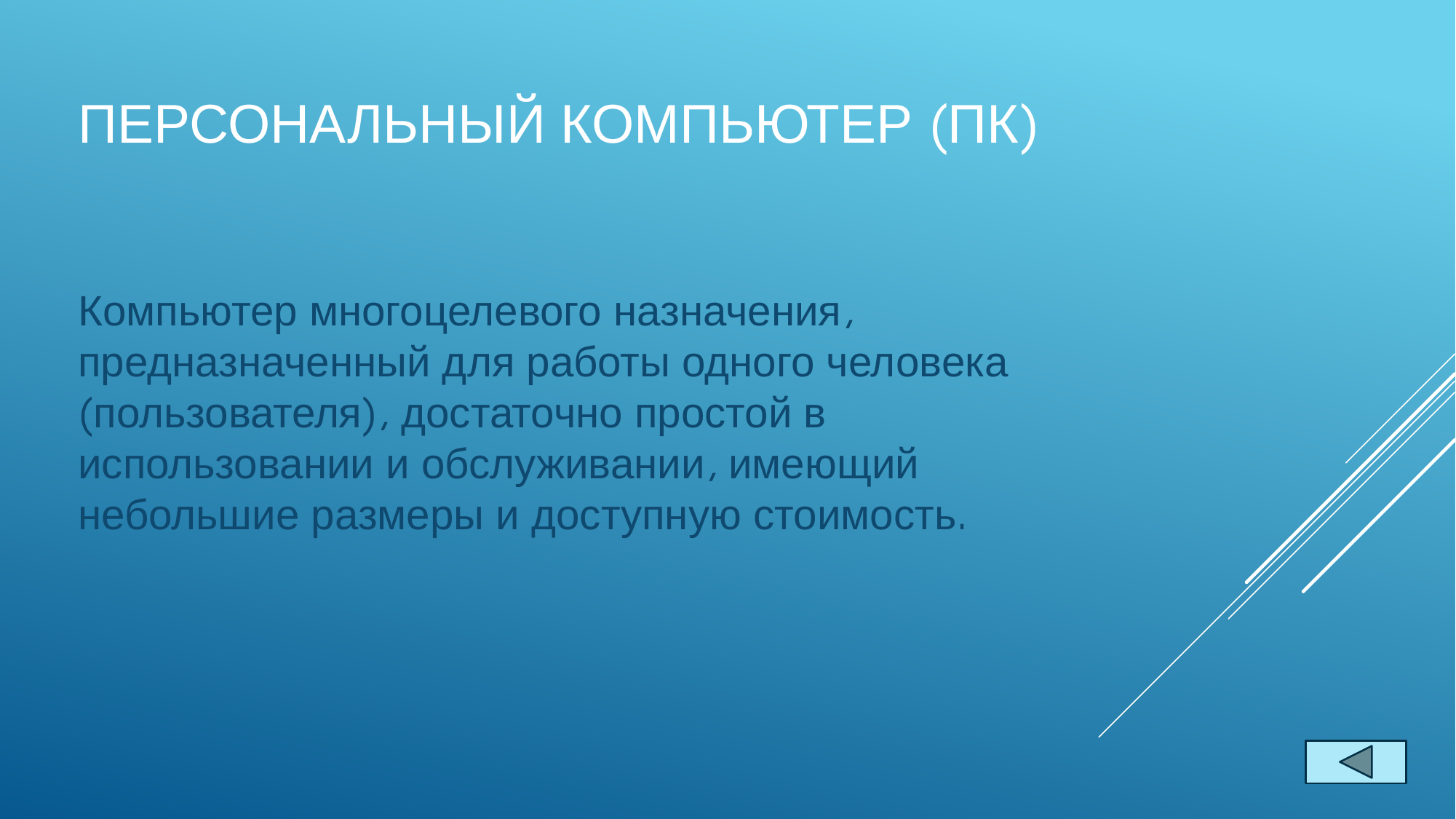

# ПЕРСОНАЛЬНЫЙ КОМПЬЮТЕР (ПК)
Компьютер многоцелевого назначения, предназначенный для работы одного человека (пользователя), достаточно простой в использовании и обслуживании, имеющий небольшие размеры и доступную стоимость.